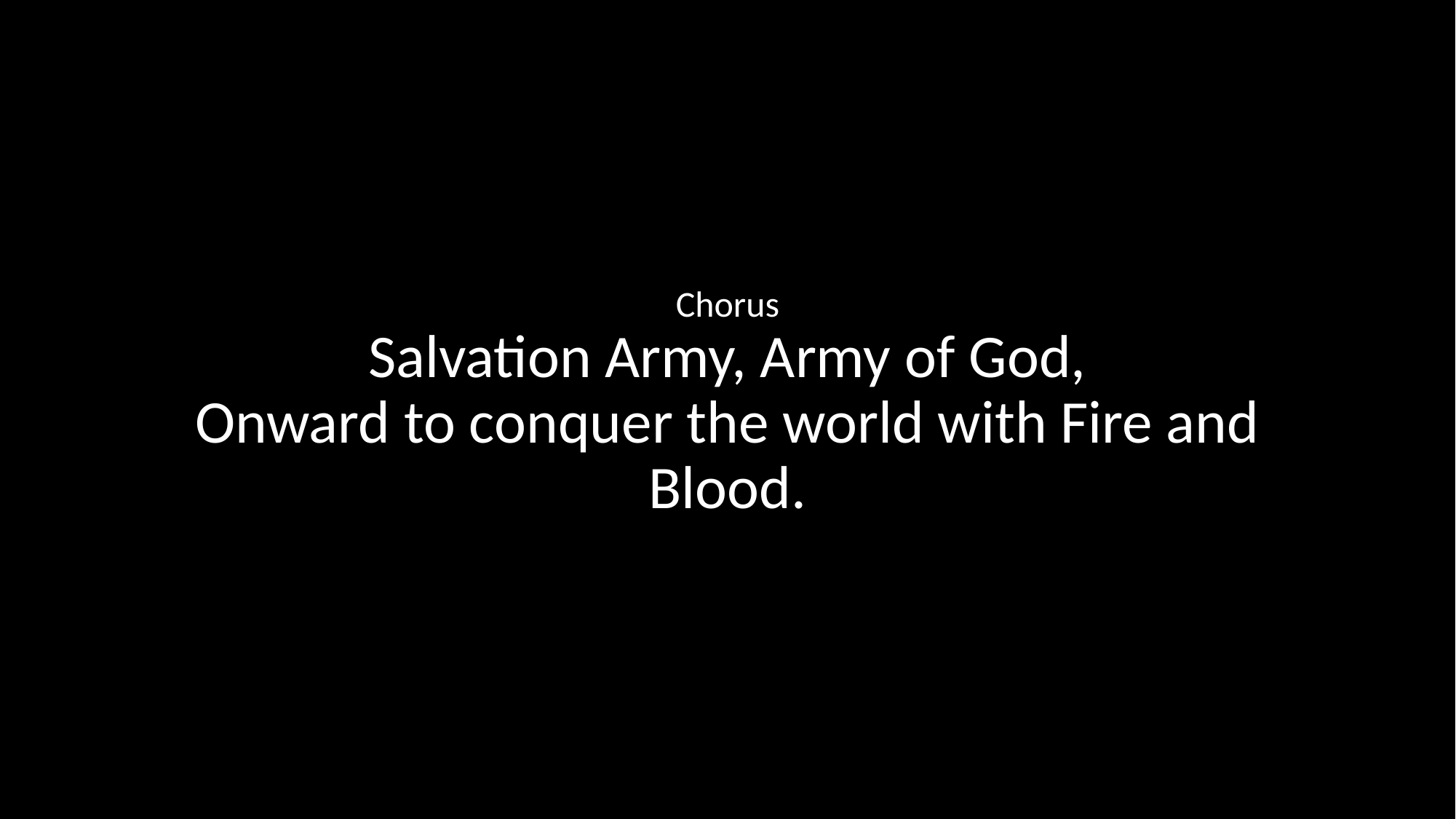

Chorus
Salvation Army, Army of God,
Onward to conquer the world with Fire and Blood.